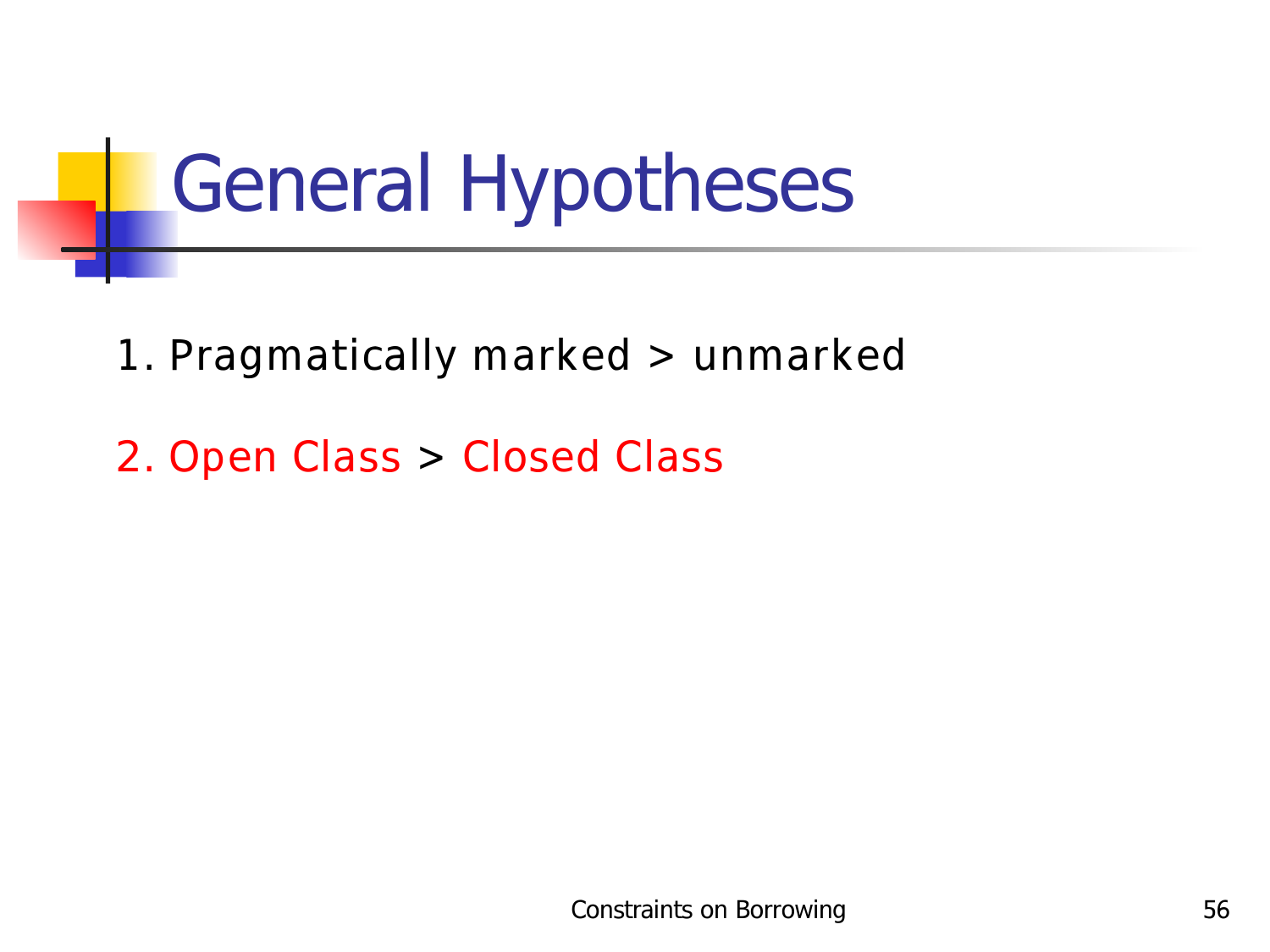

# General Hypotheses
1. Pragmatically marked > unmarked

2. Open Class > Closed Class
Constraints on Borrowing
56